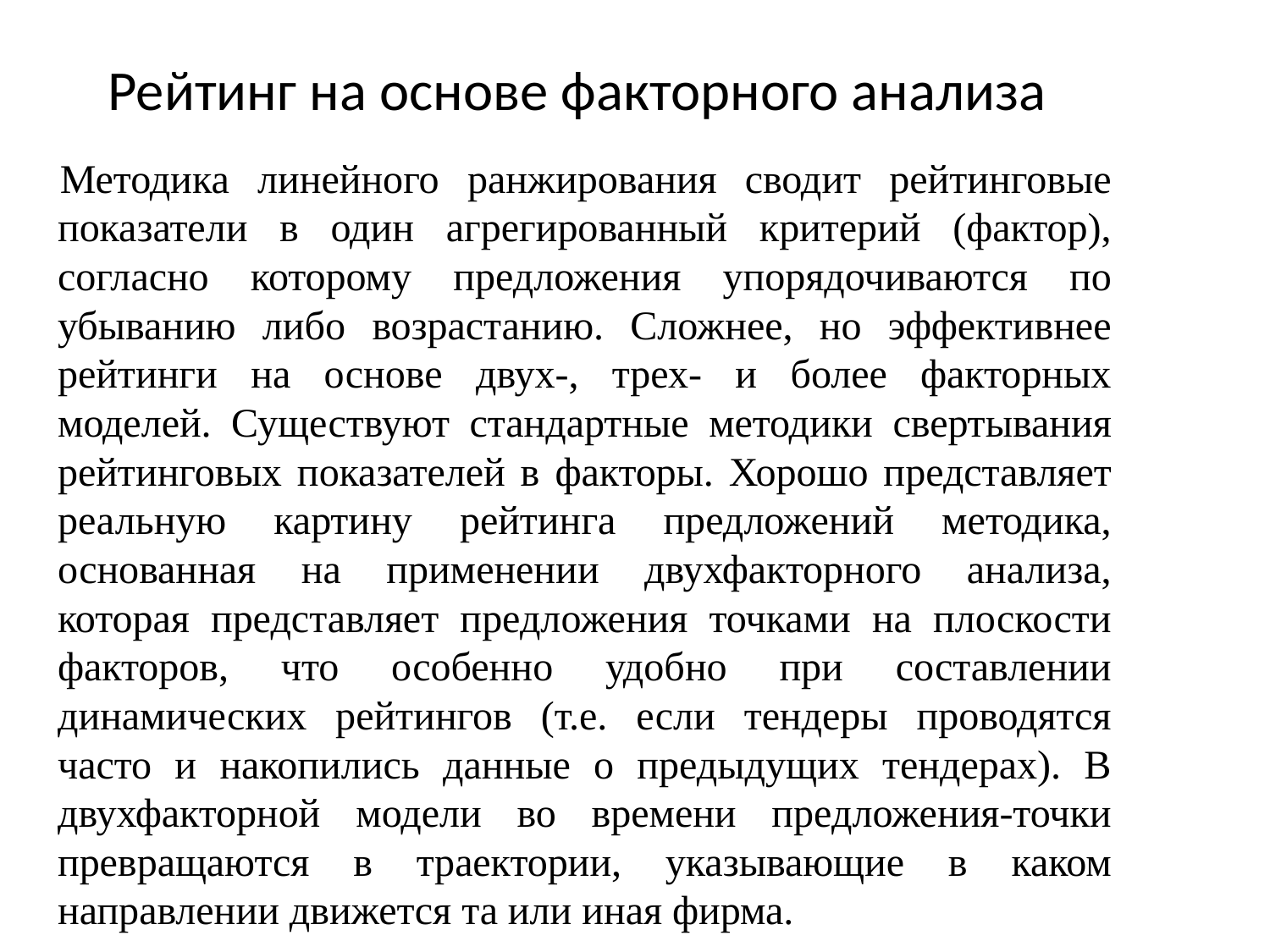

# Рейтинг на основе факторного анализа
Методика линейного ранжирования сводит рейтинговые показатели в один агрегированный критерий (фактор), согласно которому предложения упорядочиваются по убыванию либо возрастанию. Сложнее, но эффективнее рейтинги на основе двух-, трех- и более факторных моделей. Существуют стандартные методики свертывания рейтинговых показателей в факторы. Хорошо представляет реальную картину рейтинга предложений методика, основанная на применении двухфакторного анализа, которая представляет предложения точками на плоскости факторов, что особенно удобно при составлении динамических рейтингов (т.е. если тендеры проводятся часто и накопились данные о предыдущих тендерах). В двухфакторной модели во времени предложения-точки превращаются в траектории, указывающие в каком направлении движется та или иная фирма.